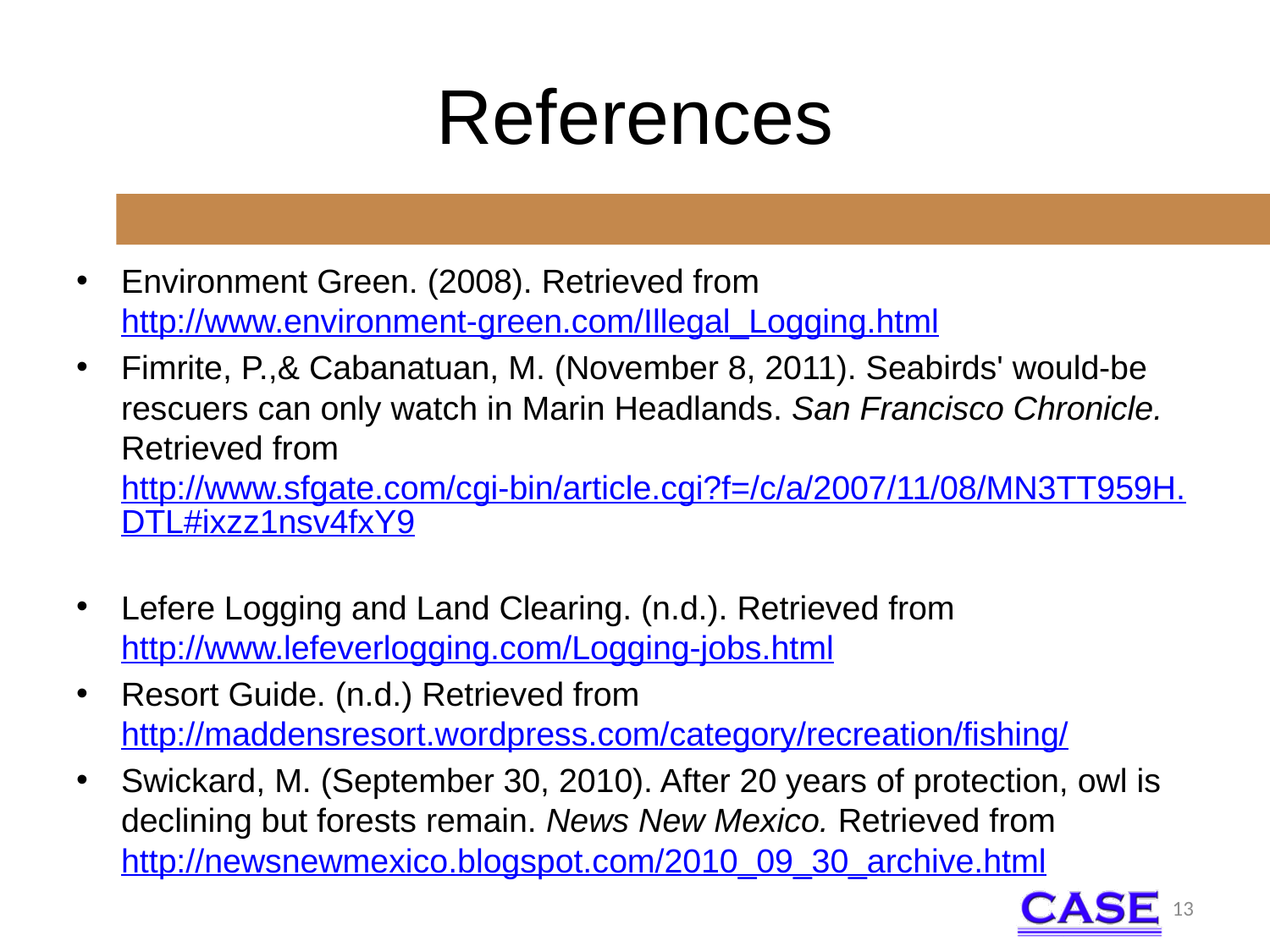

# References
Environment Green. (2008). Retrieved from http://www.environment-green.com/Illegal_Logging.html
Fimrite, P.,& Cabanatuan, M. (November 8, 2011). Seabirds' would-be rescuers can only watch in Marin Headlands. San Francisco Chronicle. Retrieved from http://www.sfgate.com/cgi-bin/article.cgi?f=/c/a/2007/11/08/MN3TT959H.DTL#ixzz1nsv4fxY9
Lefere Logging and Land Clearing. (n.d.). Retrieved from http://www.lefeverlogging.com/Logging-jobs.html
Resort Guide. (n.d.) Retrieved from http://maddensresort.wordpress.com/category/recreation/fishing/
Swickard, M. (September 30, 2010). After 20 years of protection, owl is declining but forests remain. News New Mexico. Retrieved from http://newsnewmexico.blogspot.com/2010_09_30_archive.html
13